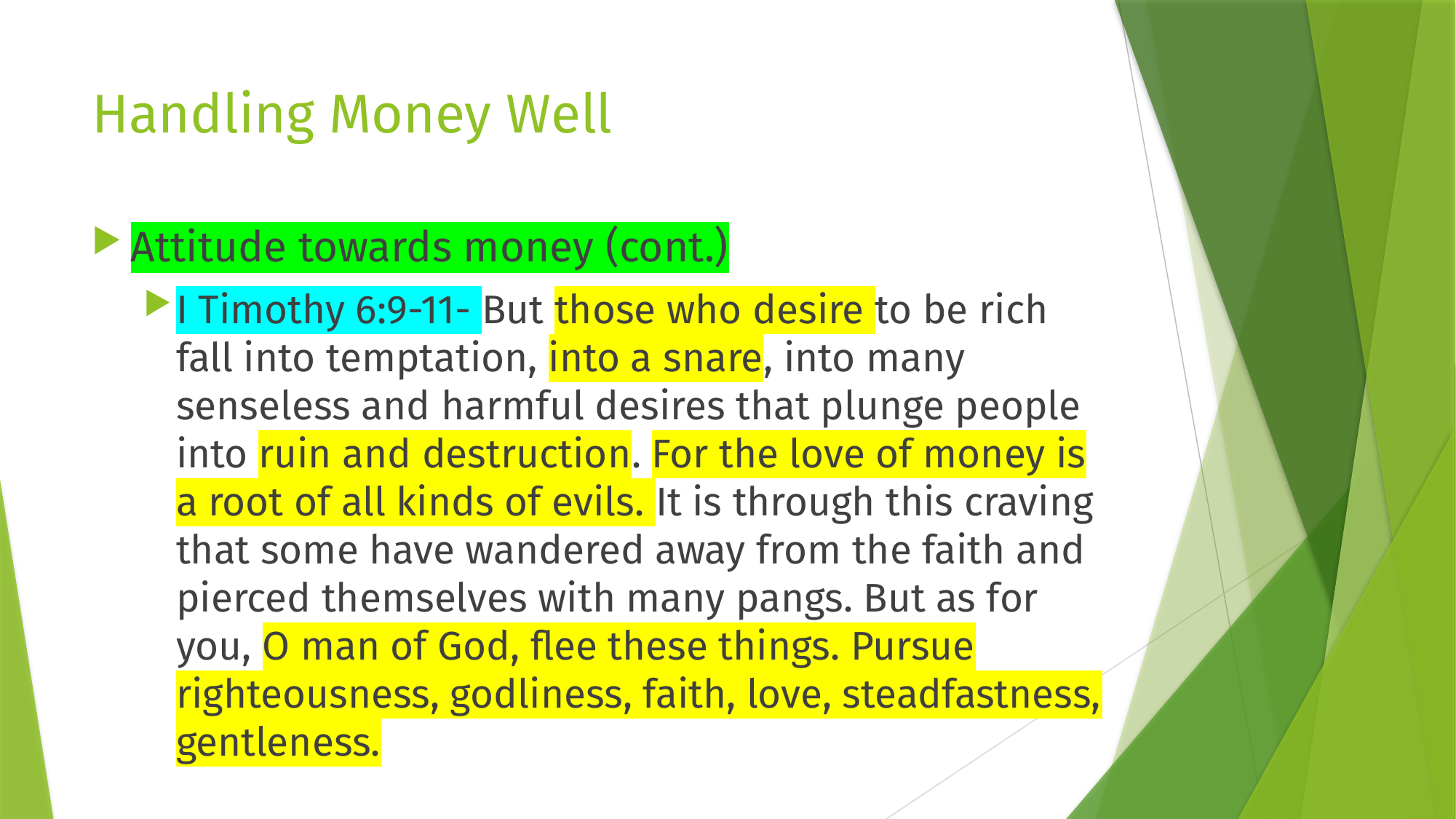

# Handling Money Well
Attitude towards money (cont.)
I Timothy 6:9-11- But those who desire to be rich fall into temptation, into a snare, into many senseless and harmful desires that plunge people into ruin and destruction. For the love of money is a root of all kinds of evils. It is through this craving that some have wandered away from the faith and pierced themselves with many pangs. But as for you, O man of God, flee these things. Pursue righteousness, godliness, faith, love, steadfastness, gentleness.